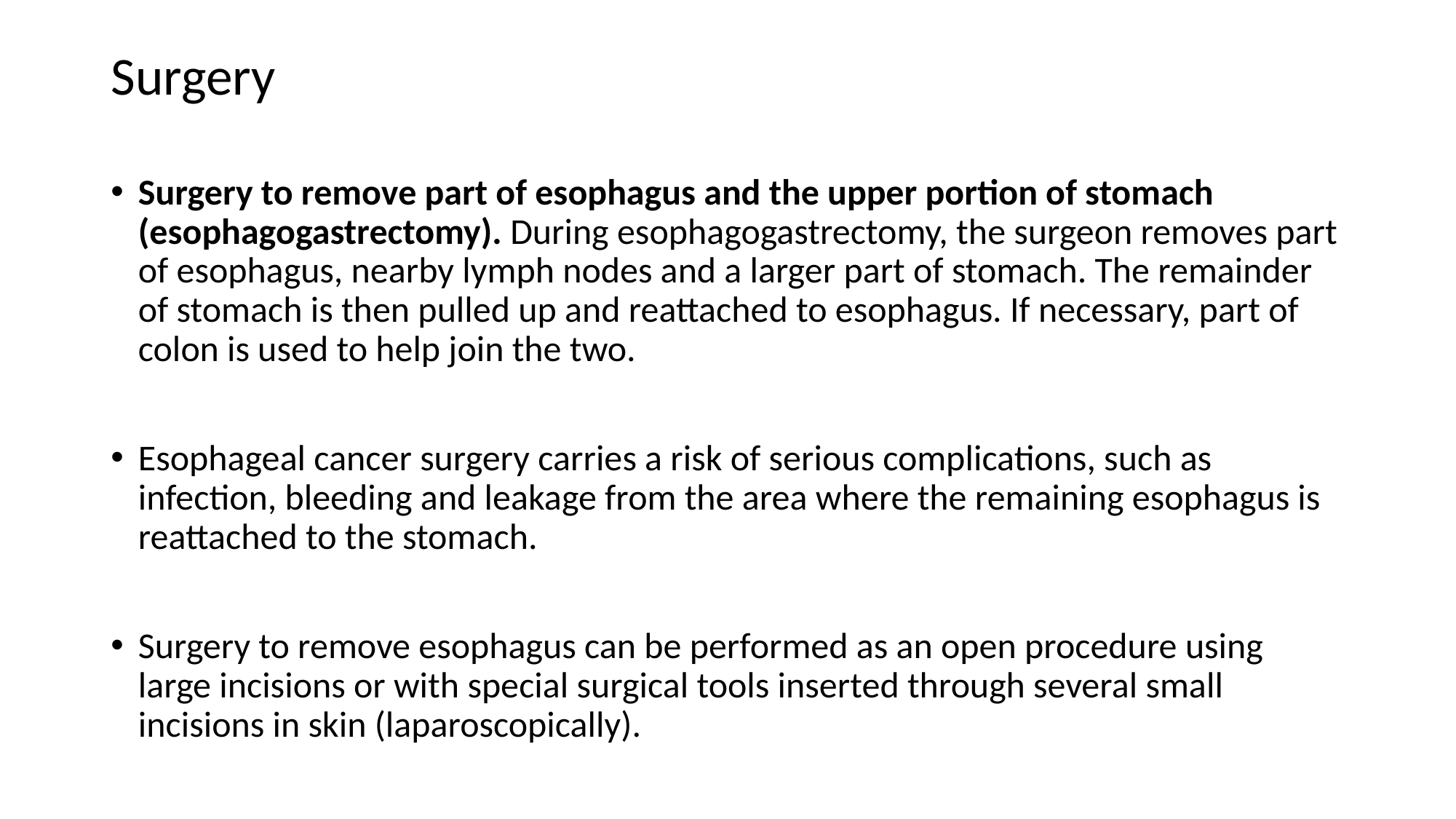

# Surgery
Surgery to remove part of esophagus and the upper portion of stomach (esophagogastrectomy). During esophagogastrectomy, the surgeon removes part of esophagus, nearby lymph nodes and a larger part of stomach. The remainder of stomach is then pulled up and reattached to esophagus. If necessary, part of colon is used to help join the two.

Esophageal cancer surgery carries a risk of serious complications, such as infection, bleeding and leakage from the area where the remaining esophagus is reattached to the stomach.

Surgery to remove esophagus can be performed as an open procedure using large incisions or with special surgical tools inserted through several small incisions in skin (laparoscopically).